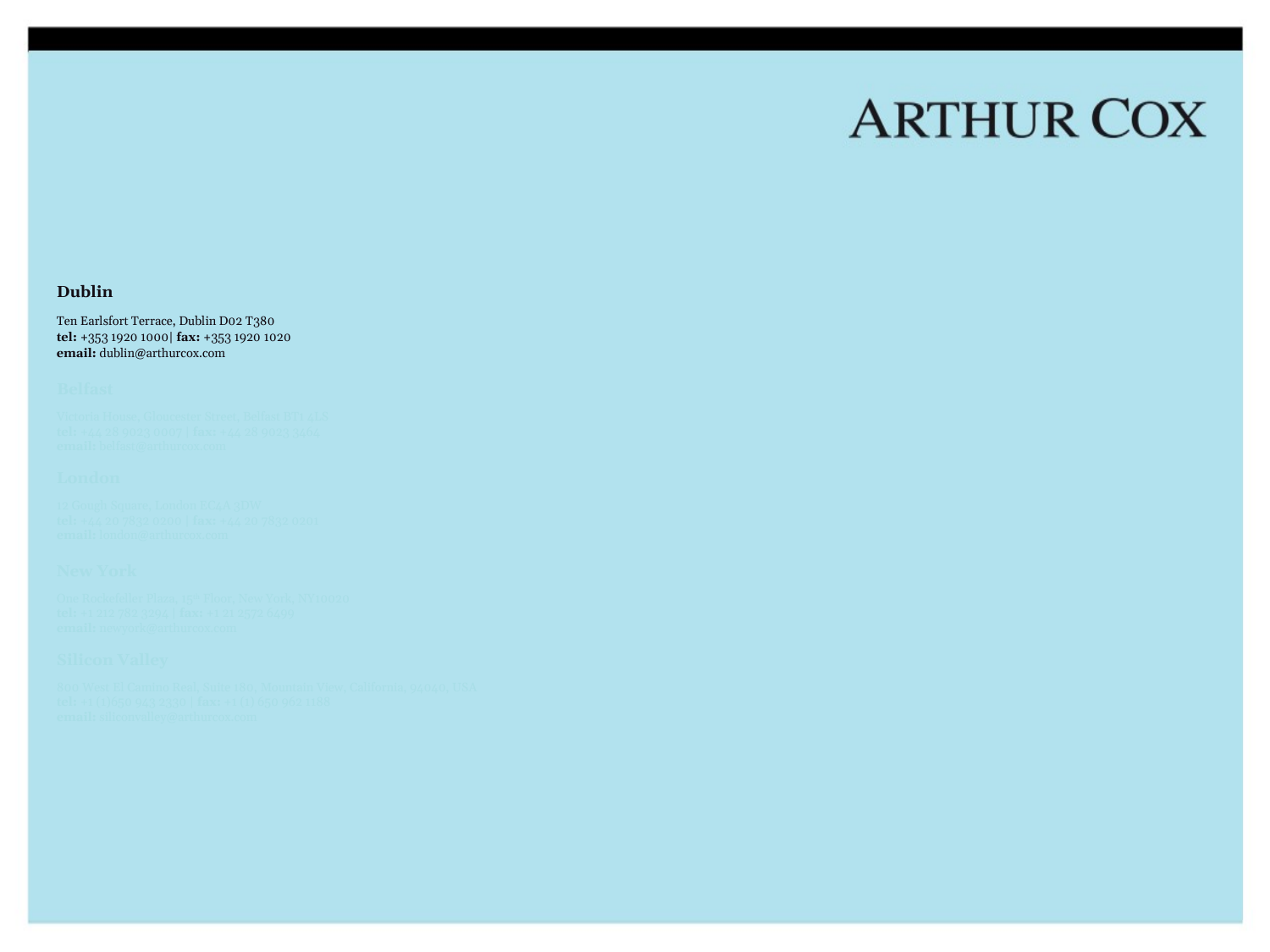

Dublin

Ten Earlsfort Terrace, Dublin D02 T380
tel: +353 1920 1000| fax: +353 1920 1020
email: dublin@arthurcox.com

Belfast

Victoria House, Gloucester Street, Belfast BT1 4LS
tel: +44 28 9023 0007 | fax: +44 28 9023 3464
email: belfast@arthurcox.com

London

12 Gough Square, London EC4A 3DW
tel: +44 20 7832 0200 | fax: +44 20 7832 0201
email: london@arthurcox.com

New York

One Rockefeller Plaza, 15th Floor, New York, NY10020
tel: +1 212 782 3294 | fax: +1 21 2572 6499
email: newyork@arthurcox.com

Silicon Valley

800 West El Camino Real, Suite 180, Mountain View, California, 94040, USA
tel: +1 (1)650 943 2330 | fax: +1 (1) 650 962 1188
email: siliconvalley@arthurcox.com